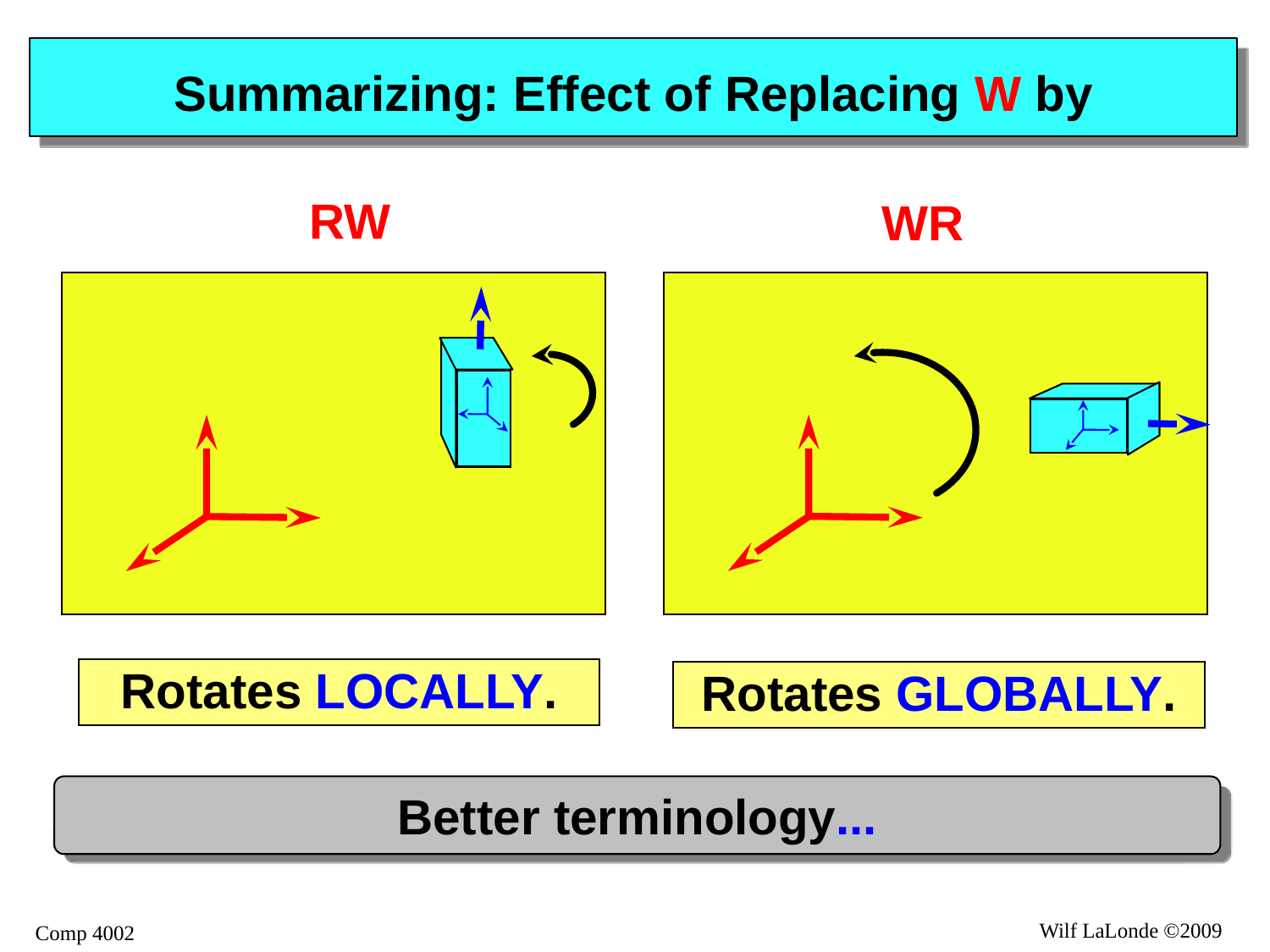

# Summarizing: Effect of Replacing W by
RW
WR

Rotates LOCALLY.
Rotates GLOBALLY.
Better terminology...